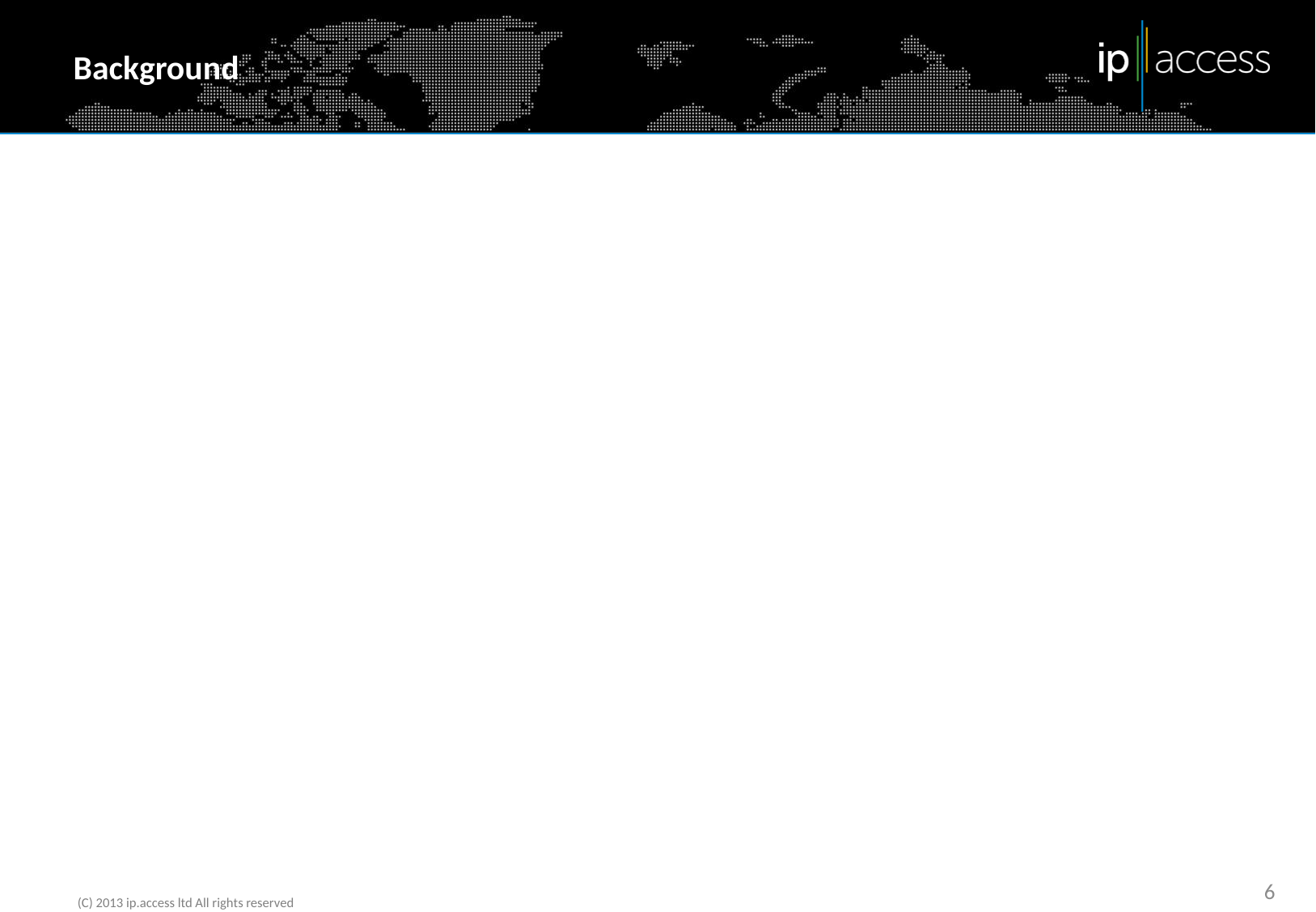

# Background

6

(C) 2013 ip.access ltd All rights reserved